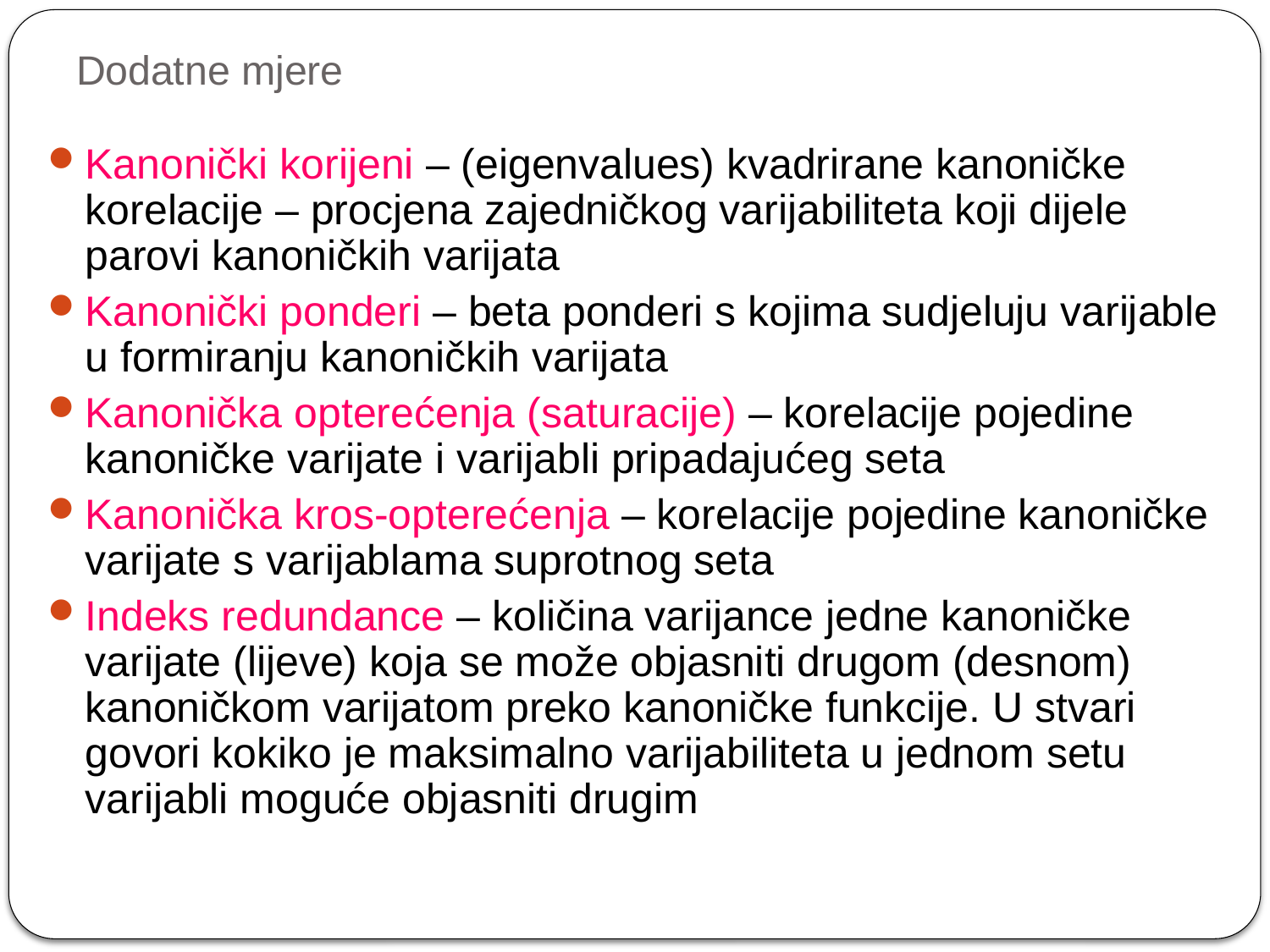

# Dodatne mjere
Kanonički korijeni – (eigenvalues) kvadrirane kanoničke korelacije – procjena zajedničkog varijabiliteta koji dijele parovi kanoničkih varijata
Kanonički ponderi – beta ponderi s kojima sudjeluju varijable u formiranju kanoničkih varijata
Kanonička opterećenja (saturacije) – korelacije pojedine kanoničke varijate i varijabli pripadajućeg seta
Kanonička kros-opterećenja – korelacije pojedine kanoničke varijate s varijablama suprotnog seta
Indeks redundance – količina varijance jedne kanoničke varijate (lijeve) koja se može objasniti drugom (desnom) kanoničkom varijatom preko kanoničke funkcije. U stvari govori kokiko je maksimalno varijabiliteta u jednom setu varijabli moguće objasniti drugim